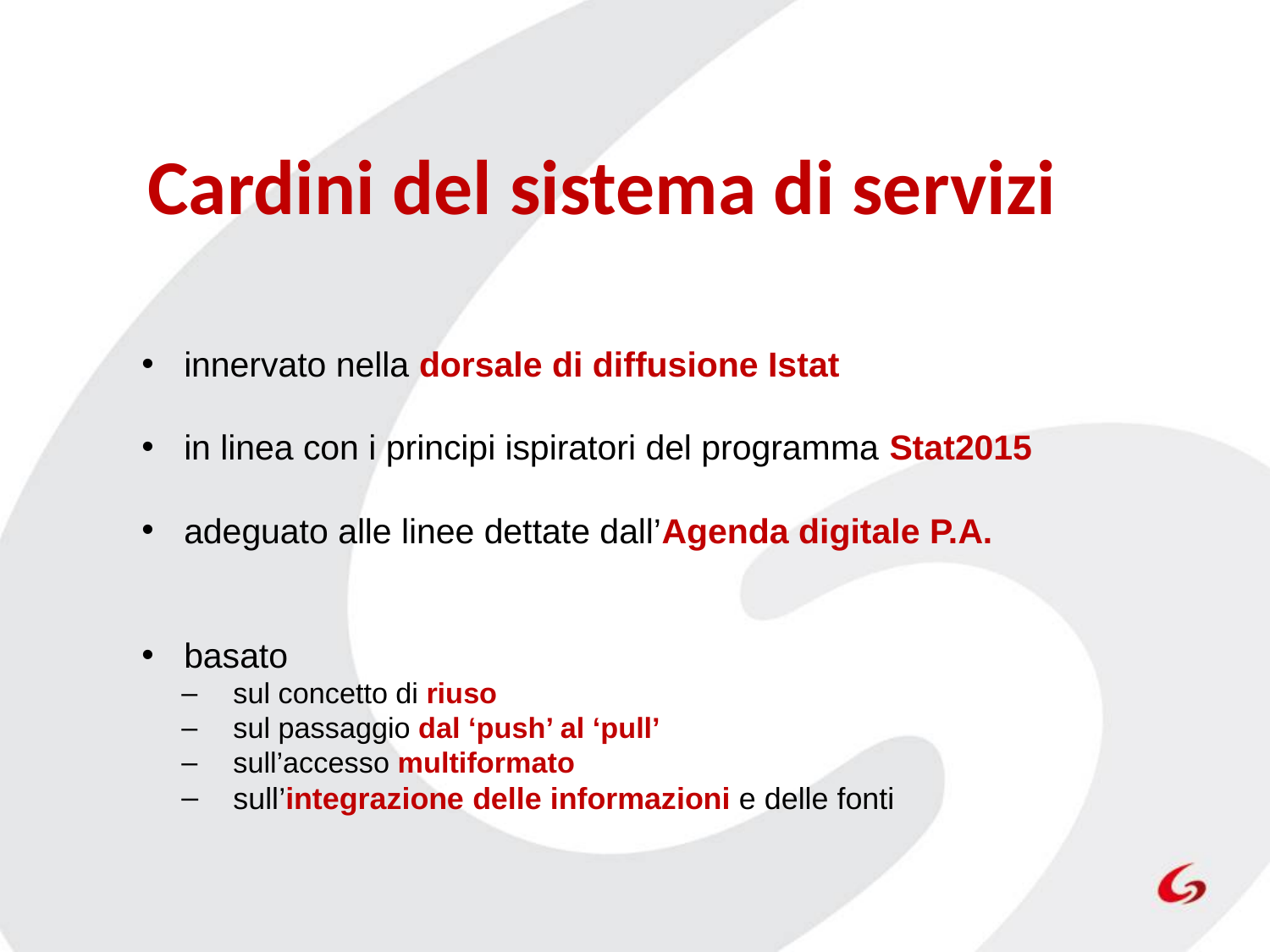

# Cardini del sistema di servizi
innervato nella dorsale di diffusione Istat

in linea con i principi ispiratori del programma Stat2015

adeguato alle linee dettate dall’Agenda digitale P.A.

basato
sul concetto di riuso
sul passaggio dal ‘push’ al ‘pull’
sull’accesso multiformato
sull’integrazione delle informazioni e delle fonti